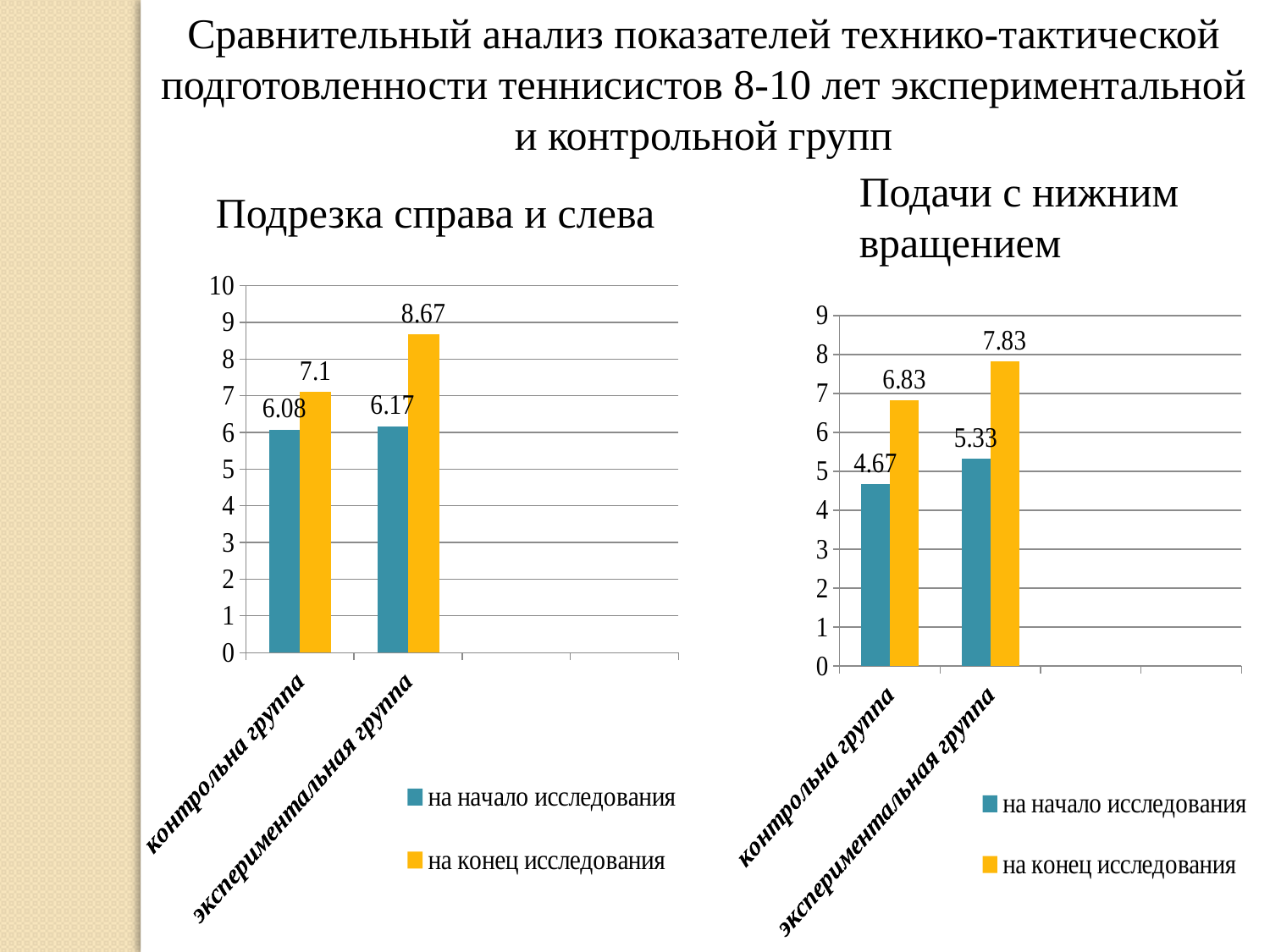

Сравнительный анализ показателей технико-тактической подготовленности теннисистов 8-10 лет экспериментальной и контрольной групп
Подачи с нижним
вращением
Подрезка справа и слева

### Chart

| Category | на начало исследования | на конец исследования |
|---|---|---|
| контрольна группа | 6.08 | 7.1 |
| экспериментальная группа | 6.17 | 8.67 |

### Chart

| Category | на начало исследования | на конец исследования |
|---|---|---|
| контрольна группа | 4.67 | 6.83 |
| экспериментальная группа | 5.33 | 7.83 |